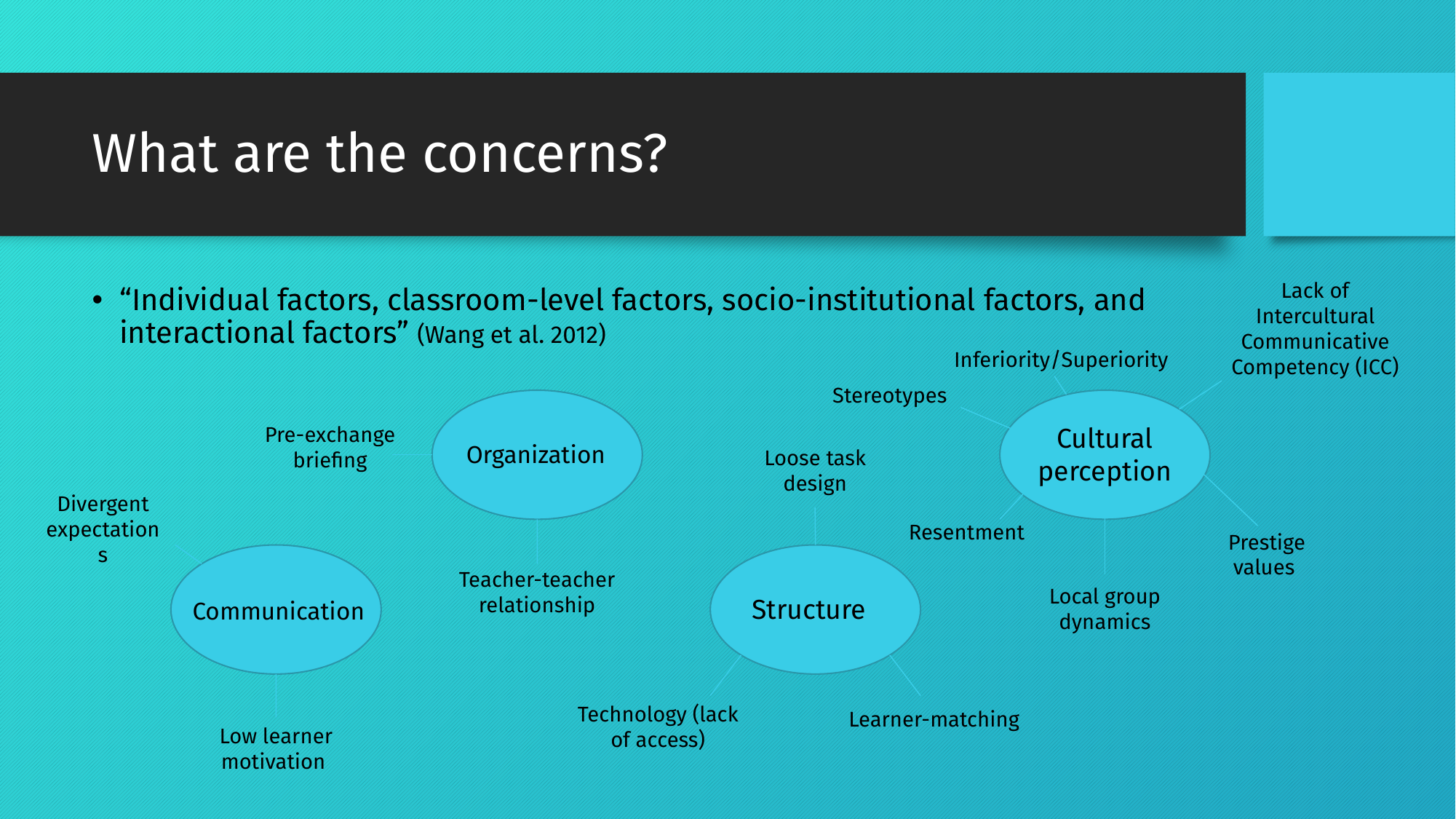

# What are the concerns?
Lack of Intercultural Communicative Competency (ICC)
“Individual factors, classroom-level factors, socio-institutional factors, and interactional factors” (Wang et al. 2012)
Inferiority/Superiority
Stereotypes

Pre-exchange briefing
Cultural perception

Organization

Loose task design
Divergent expectations
Resentment
Prestige values

Teacher-teacher relationship
Local group dynamics
Structure

Communication

Learner-matching
Technology (lack of access)
Low learner motivation